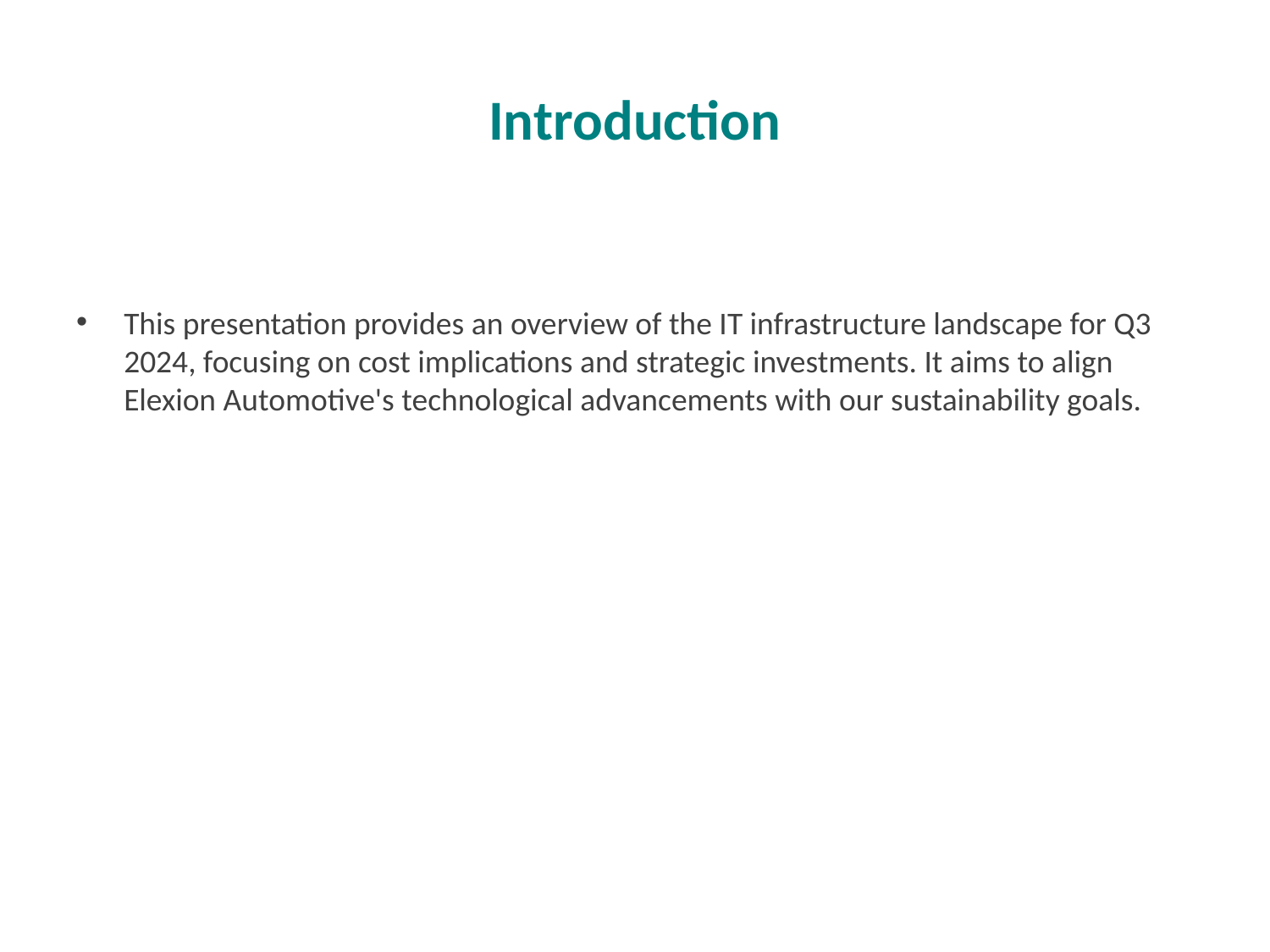

# Introduction

This presentation provides an overview of the IT infrastructure landscape for Q3 2024, focusing on cost implications and strategic investments. It aims to align Elexion Automotive's technological advancements with our sustainability goals.